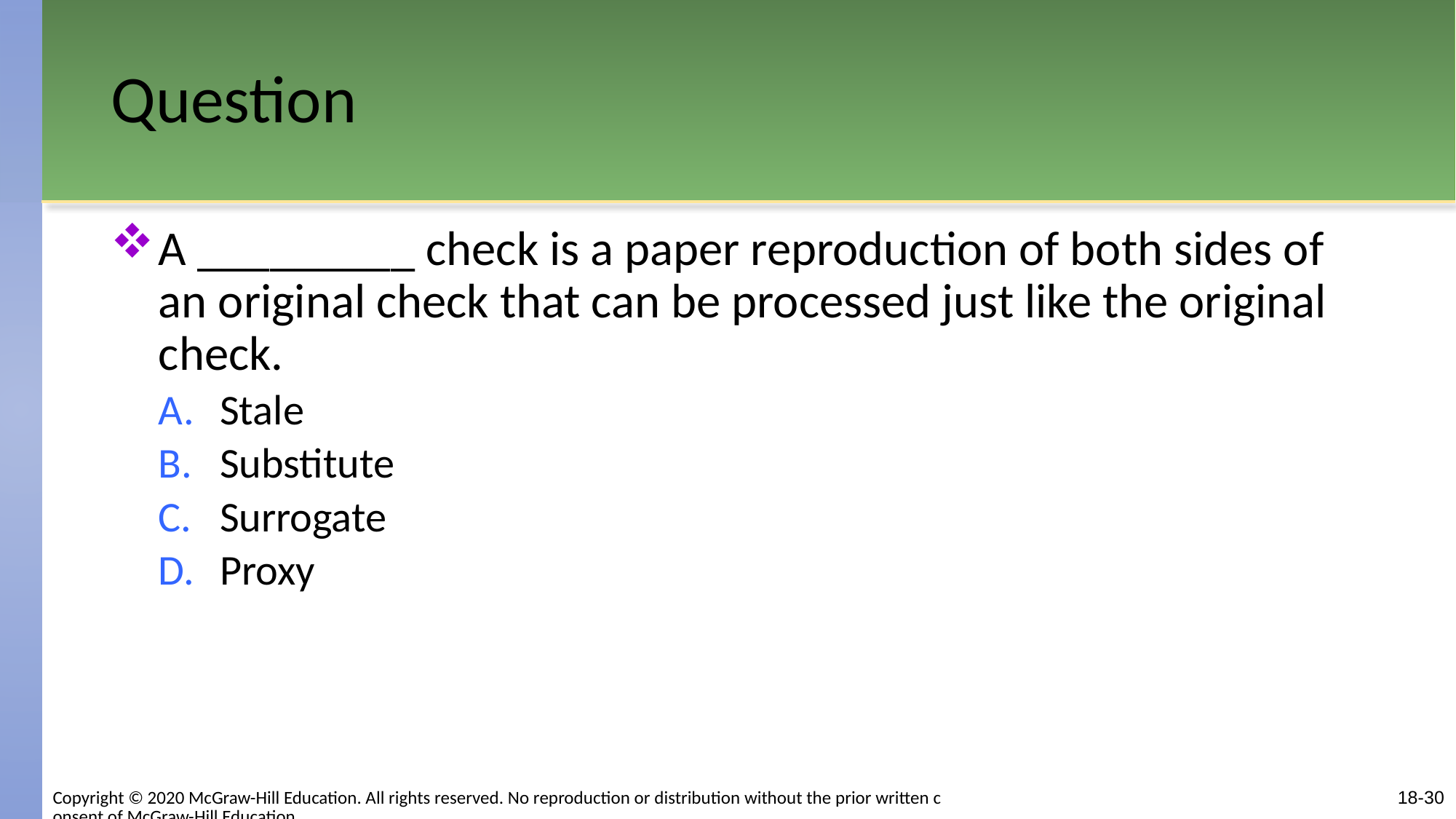

# Question
A _________ check is a paper reproduction of both sides of an original check that can be processed just like the original check.
Stale
Substitute
Surrogate
Proxy
Copyright © 2020 McGraw-Hill Education. All rights reserved. No reproduction or distribution without the prior written consent of McGraw-Hill Education.
18-30